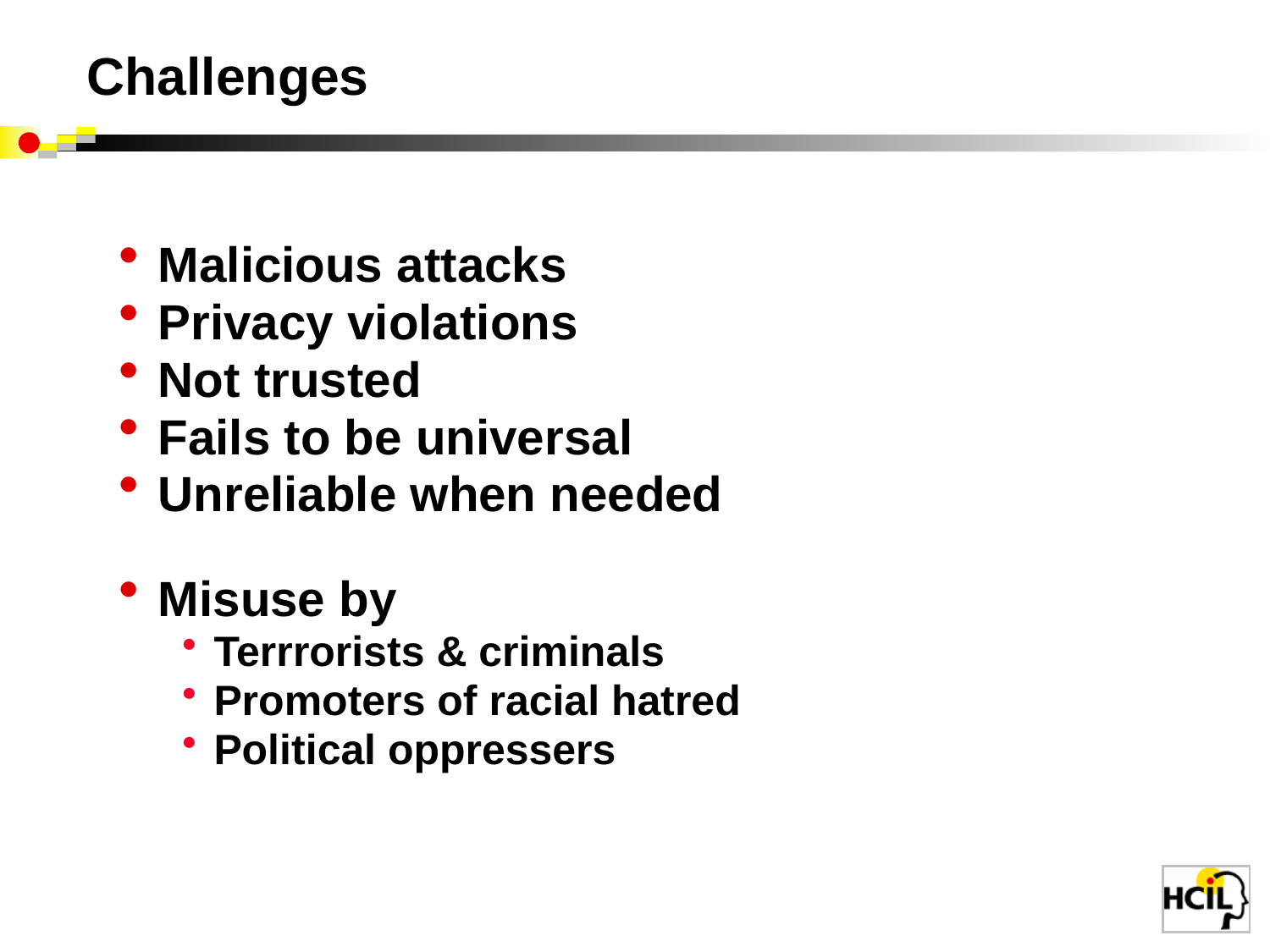

# Challenges

Malicious attacks
Privacy violations
Not trusted
Fails to be universal
Unreliable when needed
Misuse by
Terrrorists & criminals
Promoters of racial hatred
Political oppressers